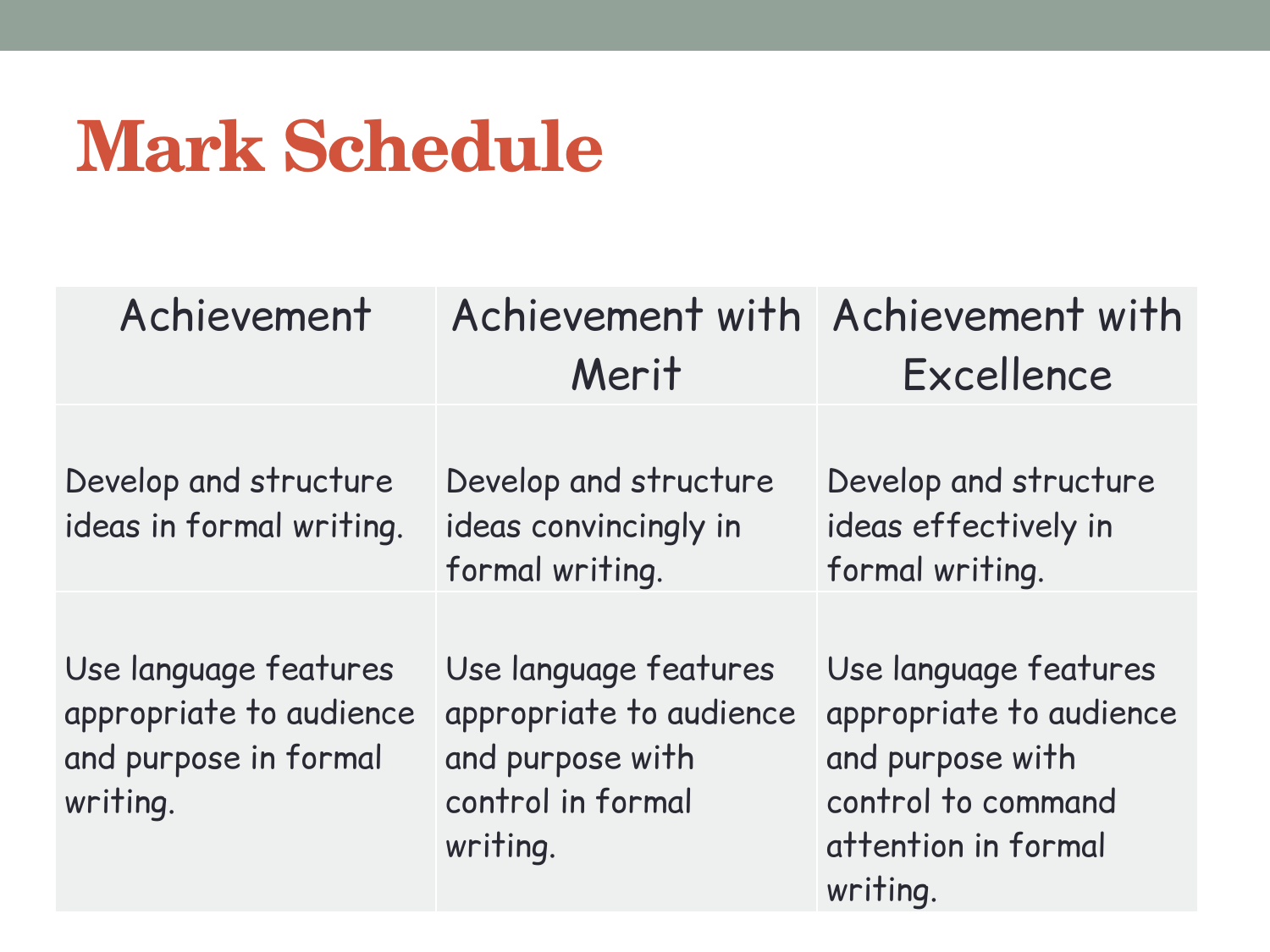

# Mark Schedule
| Achievement | Achievement with Merit | Achievement with Excellence |
| --- | --- | --- |
| Develop and structure ideas in formal writing. | Develop and structure ideas convincingly in formal writing. | Develop and structure ideas effectively in formal writing. |
| Use language features appropriate to audience and purpose in formal writing. | Use language features appropriate to audience and purpose with control in formal writing. | Use language features appropriate to audience and purpose with control to command attention in formal writing. |